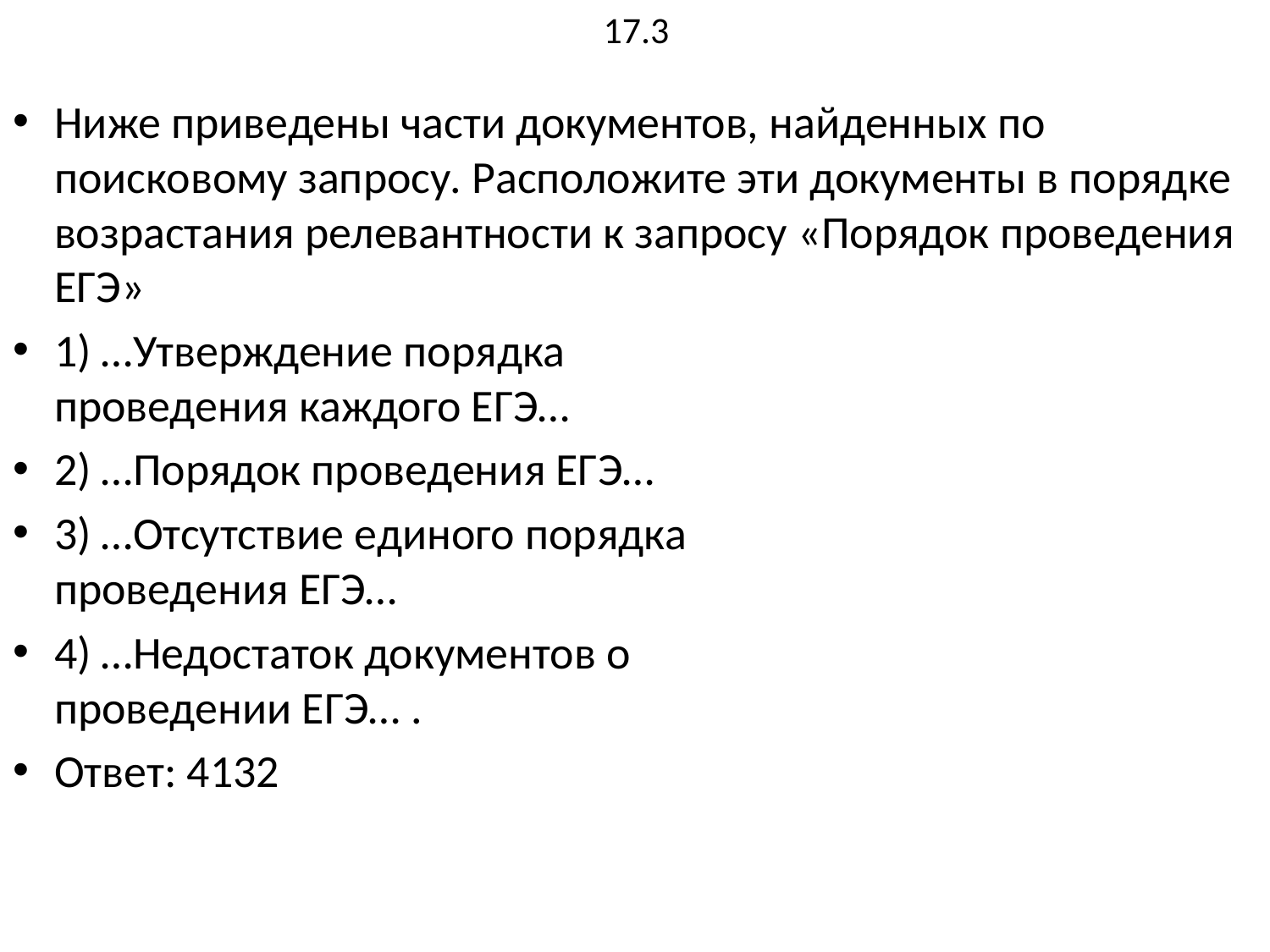

# 17.3
Ниже приведены части документов, найденных по поисковому запросу. Расположите эти документы в порядке возрастания релевантности к запросу «Порядок проведения ЕГЭ»
1) …Утверждение порядка
проведения каждого ЕГЭ…
2) …Порядок проведения ЕГЭ…
3) …Отсутствие единого порядка
проведения ЕГЭ…
4) …Недостаток документов о
проведении ЕГЭ… .
Ответ: 4132